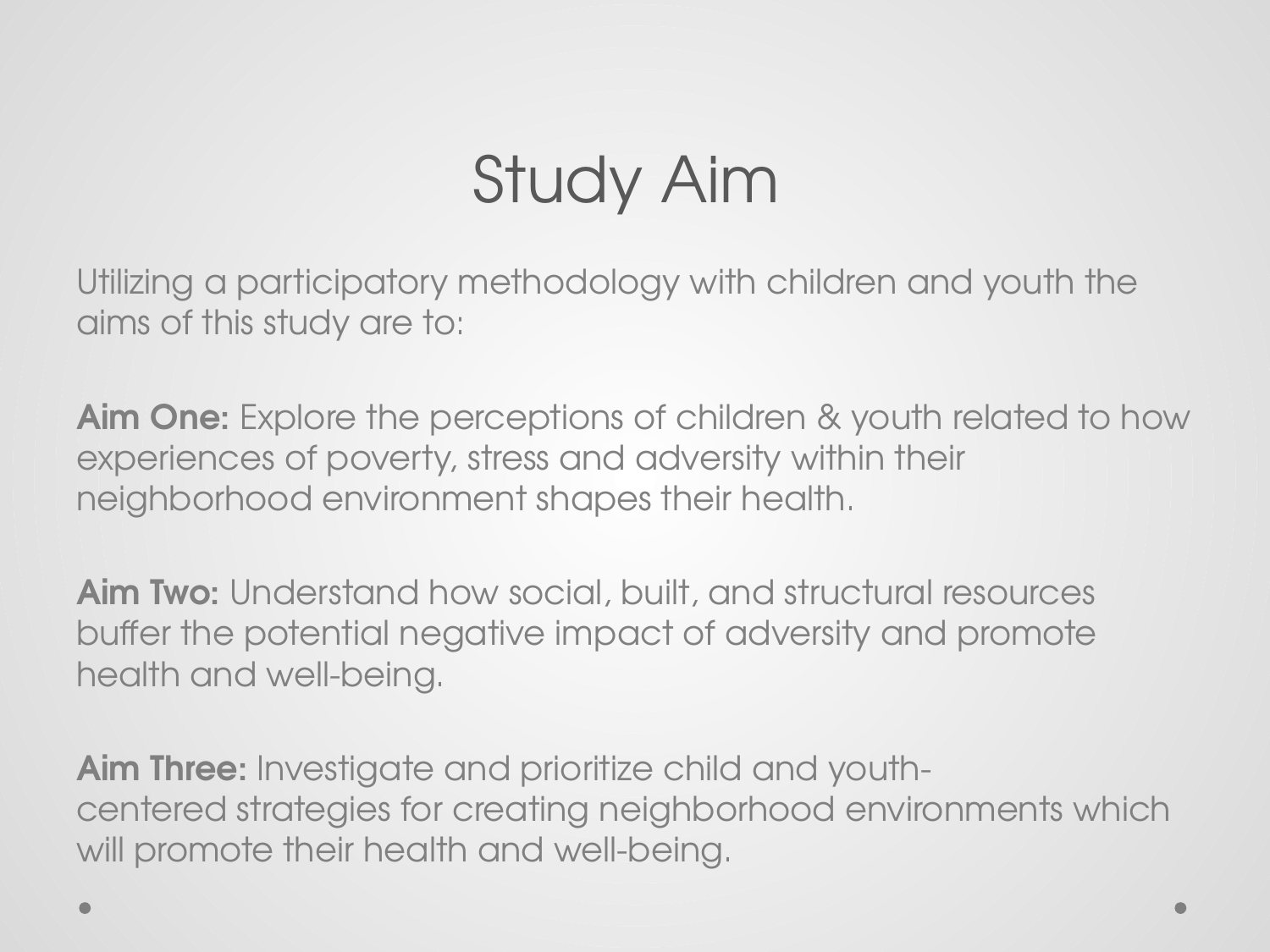

# Study Aim
Utilizing a participatory methodology with children and youth the aims of this study are to:

Aim One: Explore the perceptions of children & youth related to how experiences of poverty, stress and adversity within their neighborhood environment shapes their health.

Aim Two: Understand how social, built, and structural resources buffer the potential negative impact of adversity and promote health and well-being.

Aim Three: Investigate and prioritize child and youth-centered strategies for creating neighborhood environments which will promote their health and well-being.